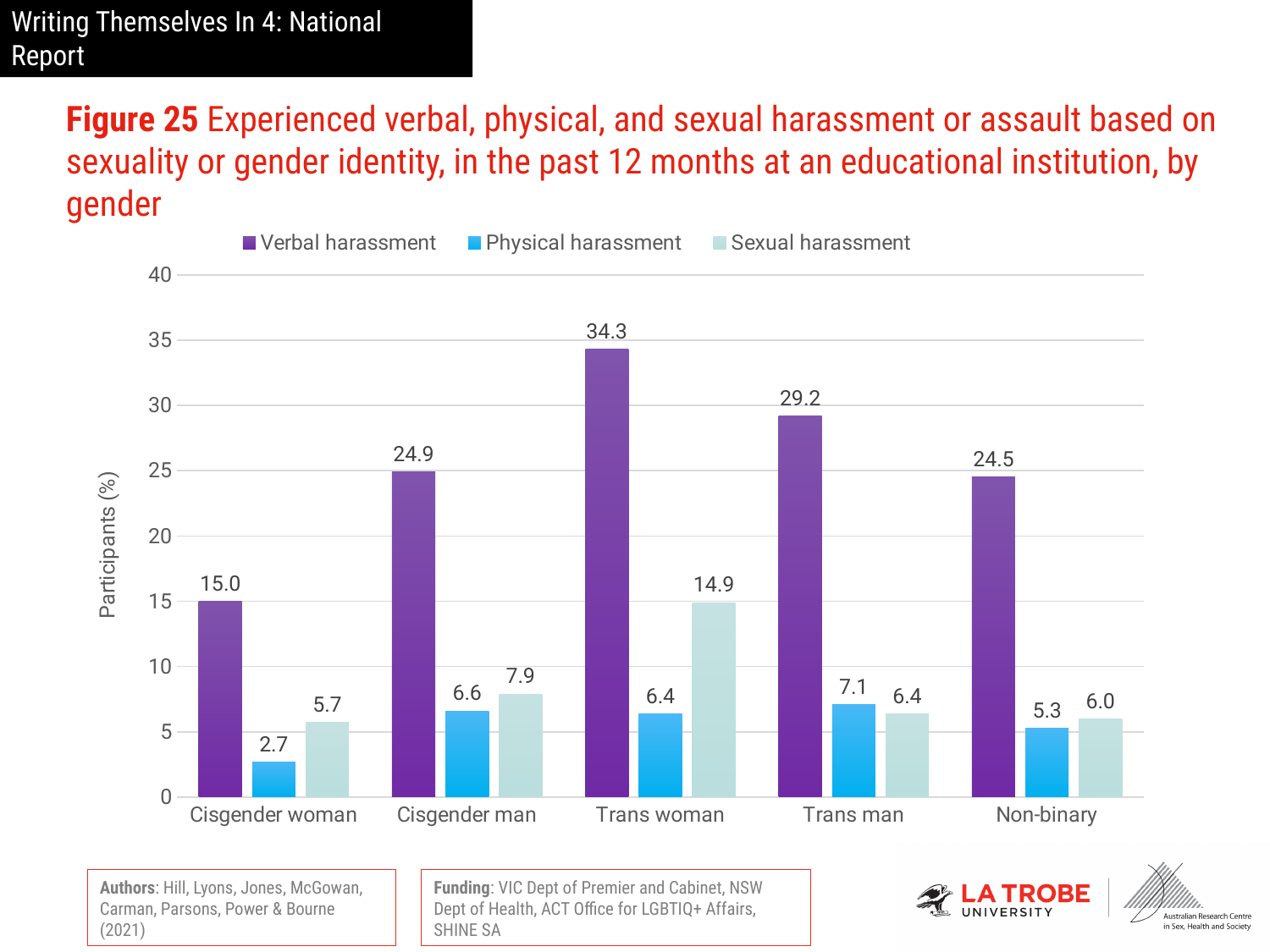

# Figure 25 Experienced verbal, physical, and sexual harassment or assault based on sexuality or gender identity, in the past 12 months at an educational institution, by gender

### Chart

| Category | Verbal harassment | Physical harassment | Sexual harassment |
|---|---|---|---|
| Cisgender woman | 15.0 | 2.7 | 5.7 |
| Cisgender man | 24.9 | 6.6 | 7.9 |
| Trans woman | 34.3 | 6.4 | 14.9 |
| Trans man | 29.2 | 7.1 | 6.4 |
| Non-binary | 24.5 | 5.3 | 6.0 |